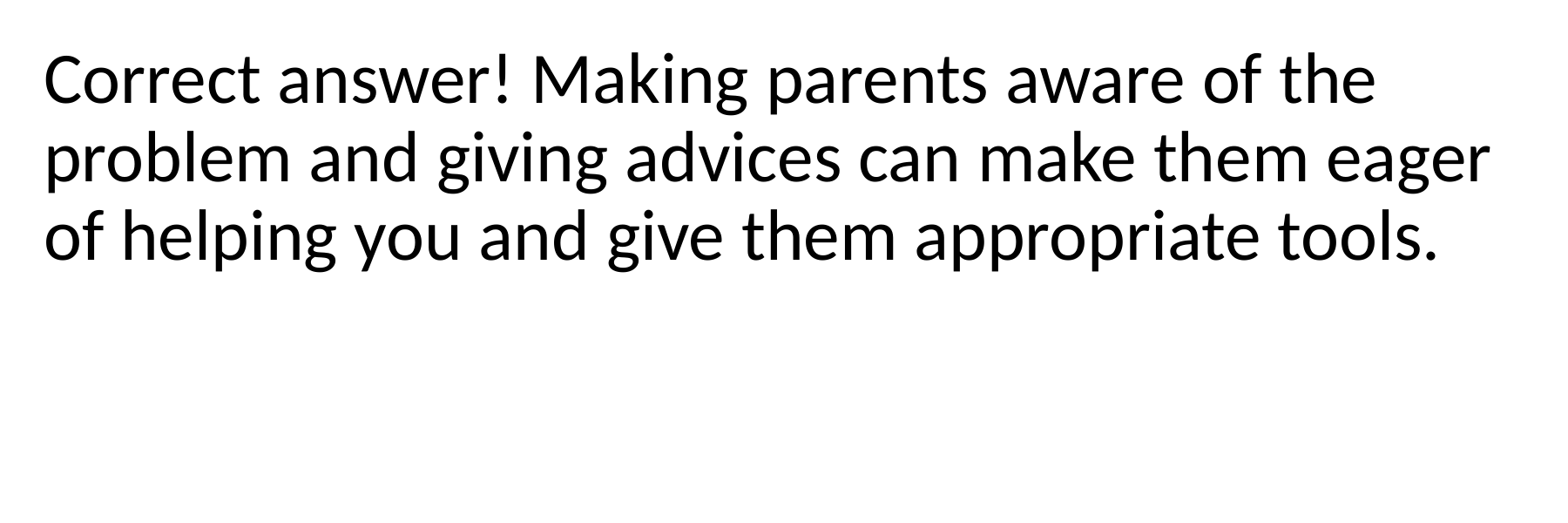

Correct answer! Making parents aware of the problem and giving advices can make them eager of helping you and give them appropriate tools.